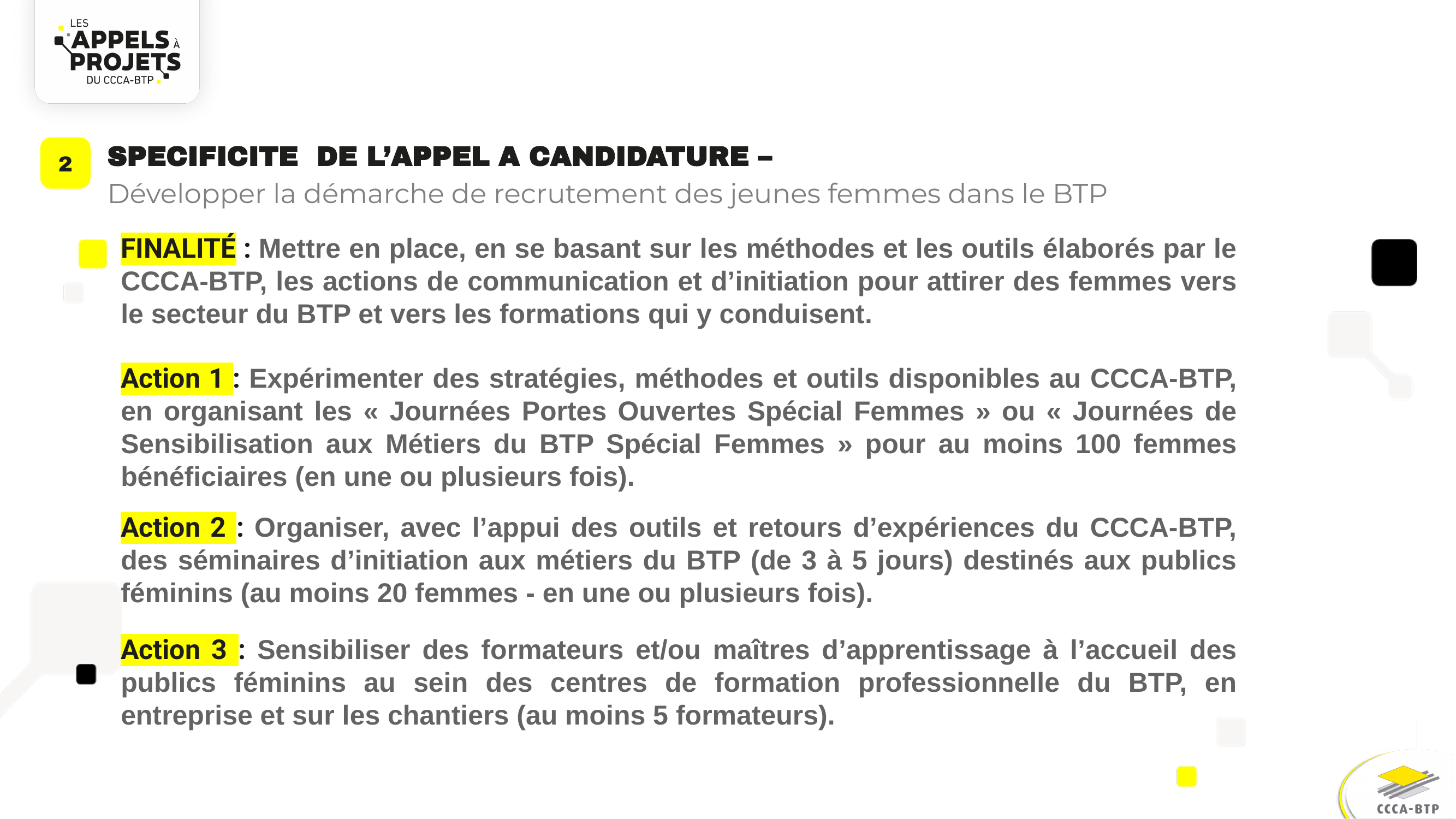

2
SPECIFICITE  DE L’APPEL A CANDIDATURE –
Développer la démarche de recrutement des jeunes femmes dans le BTP
FINALITÉ : Mettre en place, en se basant sur les méthodes et les outils élaborés par le CCCA-BTP, les actions de communication et d’initiation pour attirer des femmes vers le secteur du BTP et vers les formations qui y conduisent.
Action 1 : Expérimenter des stratégies, méthodes et outils disponibles au CCCA-BTP, en organisant les « Journées Portes Ouvertes Spécial Femmes » ou « Journées de Sensibilisation aux Métiers du BTP Spécial Femmes » pour au moins 100 femmes bénéficiaires (en une ou plusieurs fois).
Action 2 : Organiser, avec l’appui des outils et retours d’expériences du CCCA-BTP, des séminaires d’initiation aux métiers du BTP (de 3 à 5 jours) destinés aux publics féminins (au moins 20 femmes - en une ou plusieurs fois).
Action 3 : Sensibiliser des formateurs et/ou maîtres d’apprentissage à l’accueil des publics féminins au sein des centres de formation professionnelle du BTP, en entreprise et sur les chantiers (au moins 5 formateurs).